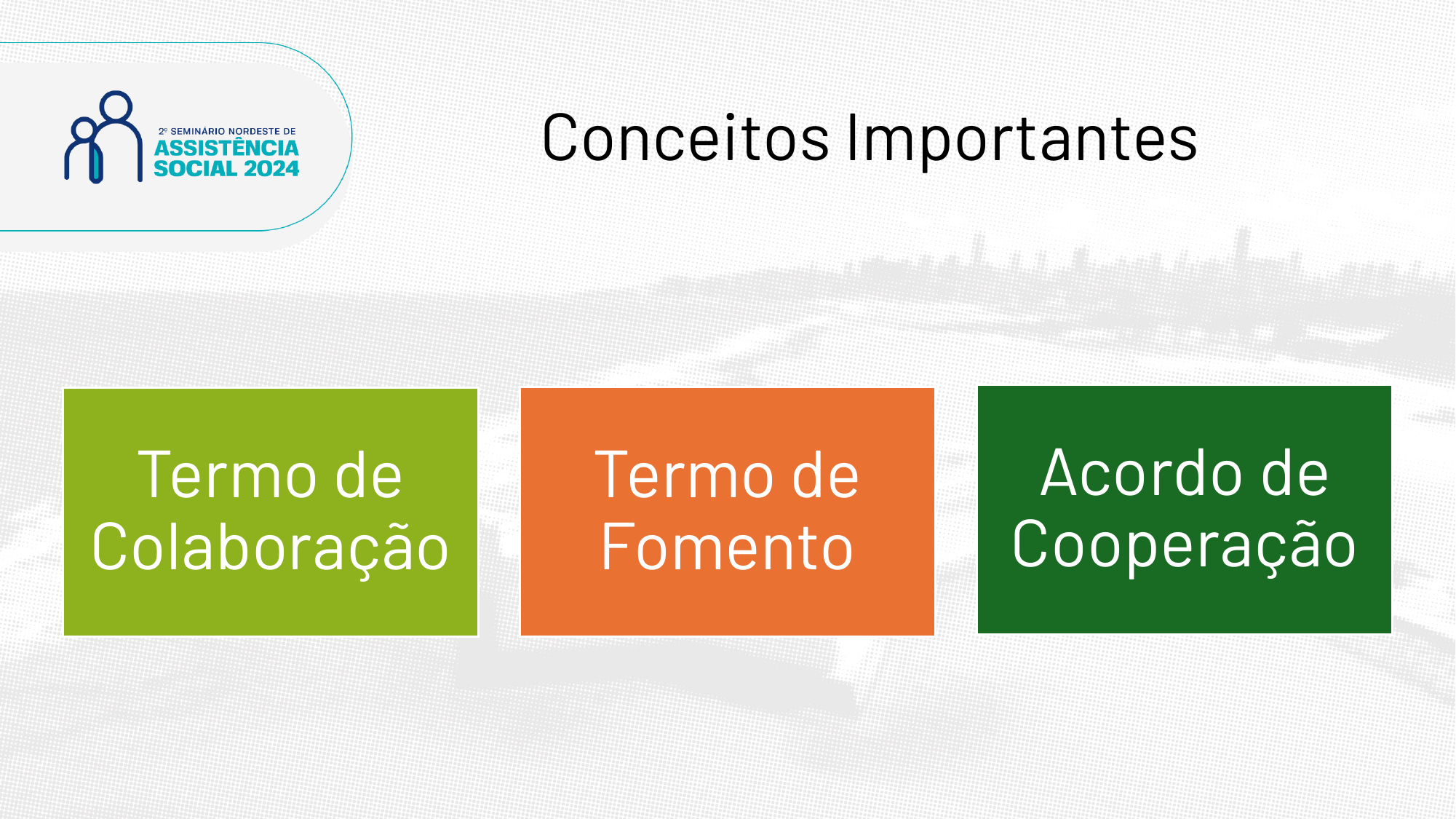

# Conceitos Importantes
Termo de Fomento
Termo de Colaboração
Acordo de Cooperação